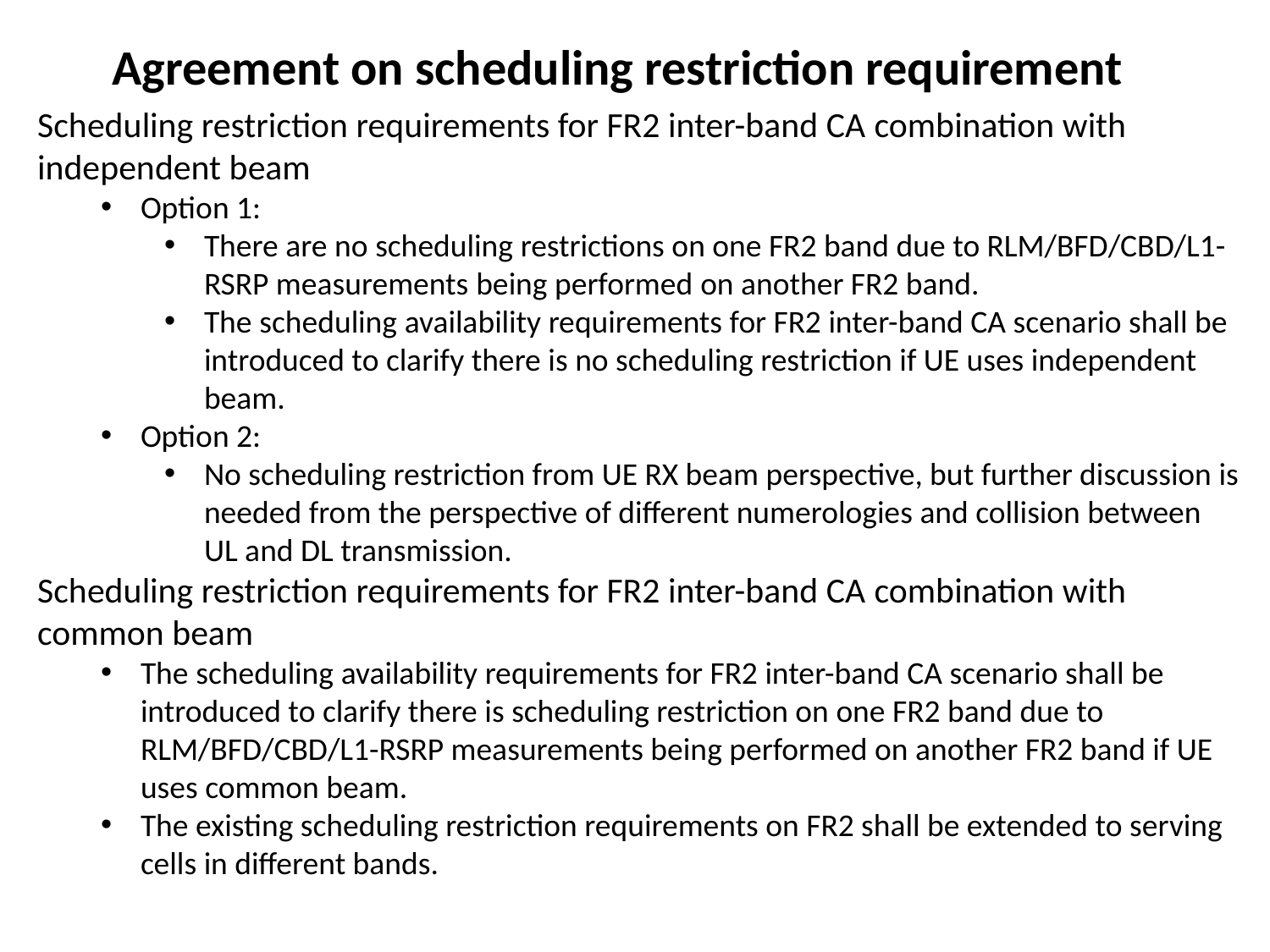

# Agreement on scheduling restriction requirement
Scheduling restriction requirements for FR2 inter-band CA combination with independent beam
Option 1:
There are no scheduling restrictions on one FR2 band due to RLM/BFD/CBD/L1-RSRP measurements being performed on another FR2 band.
The scheduling availability requirements for FR2 inter-band CA scenario shall be introduced to clarify there is no scheduling restriction if UE uses independent beam.
Option 2:
No scheduling restriction from UE RX beam perspective, but further discussion is needed from the perspective of different numerologies and collision between UL and DL transmission.
Scheduling restriction requirements for FR2 inter-band CA combination with common beam
The scheduling availability requirements for FR2 inter-band CA scenario shall be introduced to clarify there is scheduling restriction on one FR2 band due to RLM/BFD/CBD/L1-RSRP measurements being performed on another FR2 band if UE uses common beam.
The existing scheduling restriction requirements on FR2 shall be extended to serving cells in different bands.